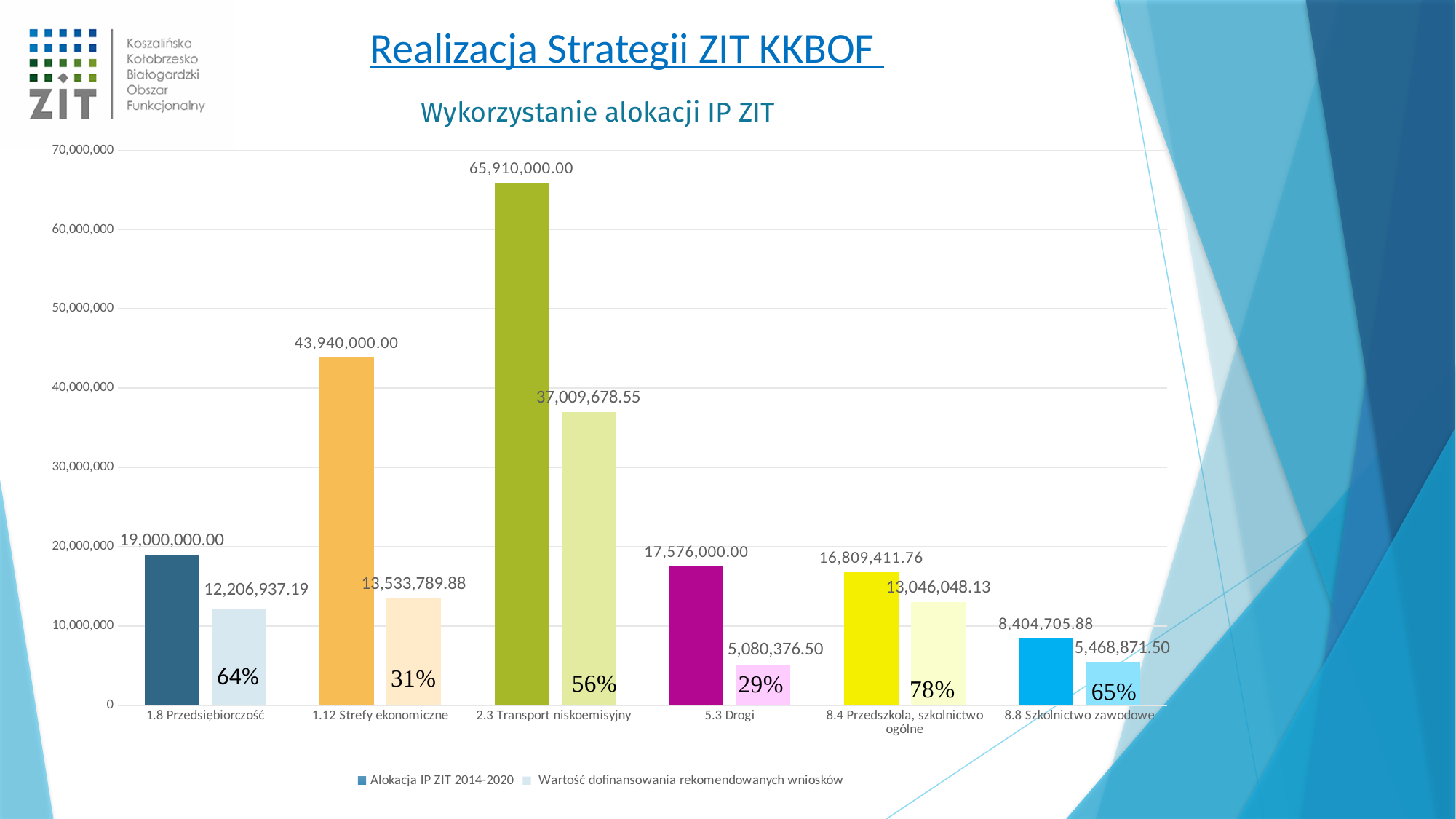

Realizacja Strategii ZIT KKBOF
Wykorzystanie alokacji IP ZIT

### Chart

| Category |  |  |
|---|---|---|
| 1.8 Przedsiębiorczość | 19000000.0 | 12206937.19 |
| 1.12 Strefy ekonomiczne | 43940000.0 | 13533789.88 |
| 2.3 Transport niskoemisyjny  | 65910000.0 | 37009678.55 |
| 5.3 Drogi | 17576000.0 | 5080376.5 |
| 8.4 Przedszkola, szkolnictwo ogólne | 16809411.76 | 13046048.13 |
| 8.8 Szkolnictwo zawodowe | 8404705.88 | 5468871.5 |